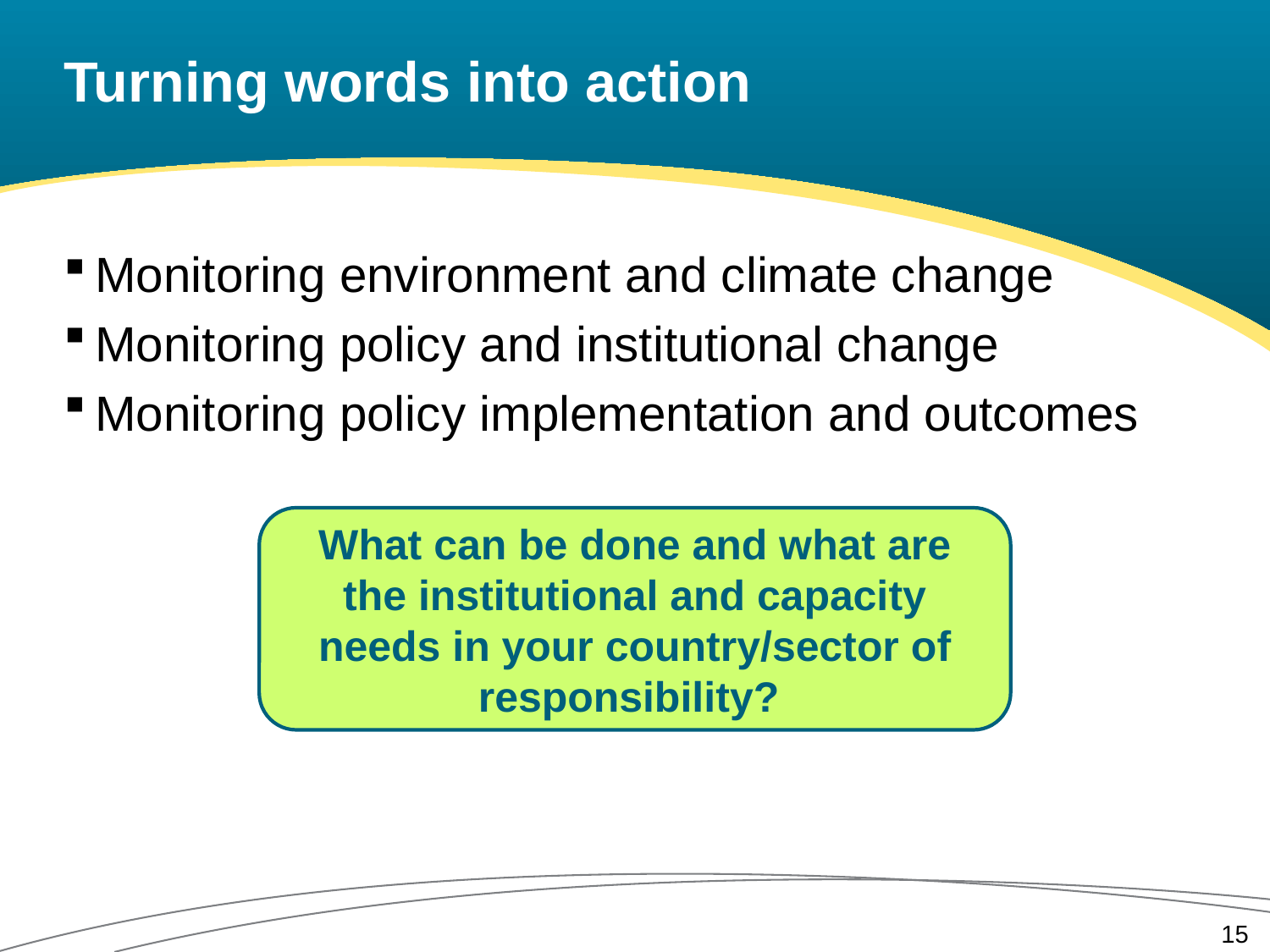

# Turning words into action
Monitoring environment and climate change
Monitoring policy and institutional change
Monitoring policy implementation and outcomes

What can be done and what are the institutional and capacity needs in your country/sector of responsibility?
15